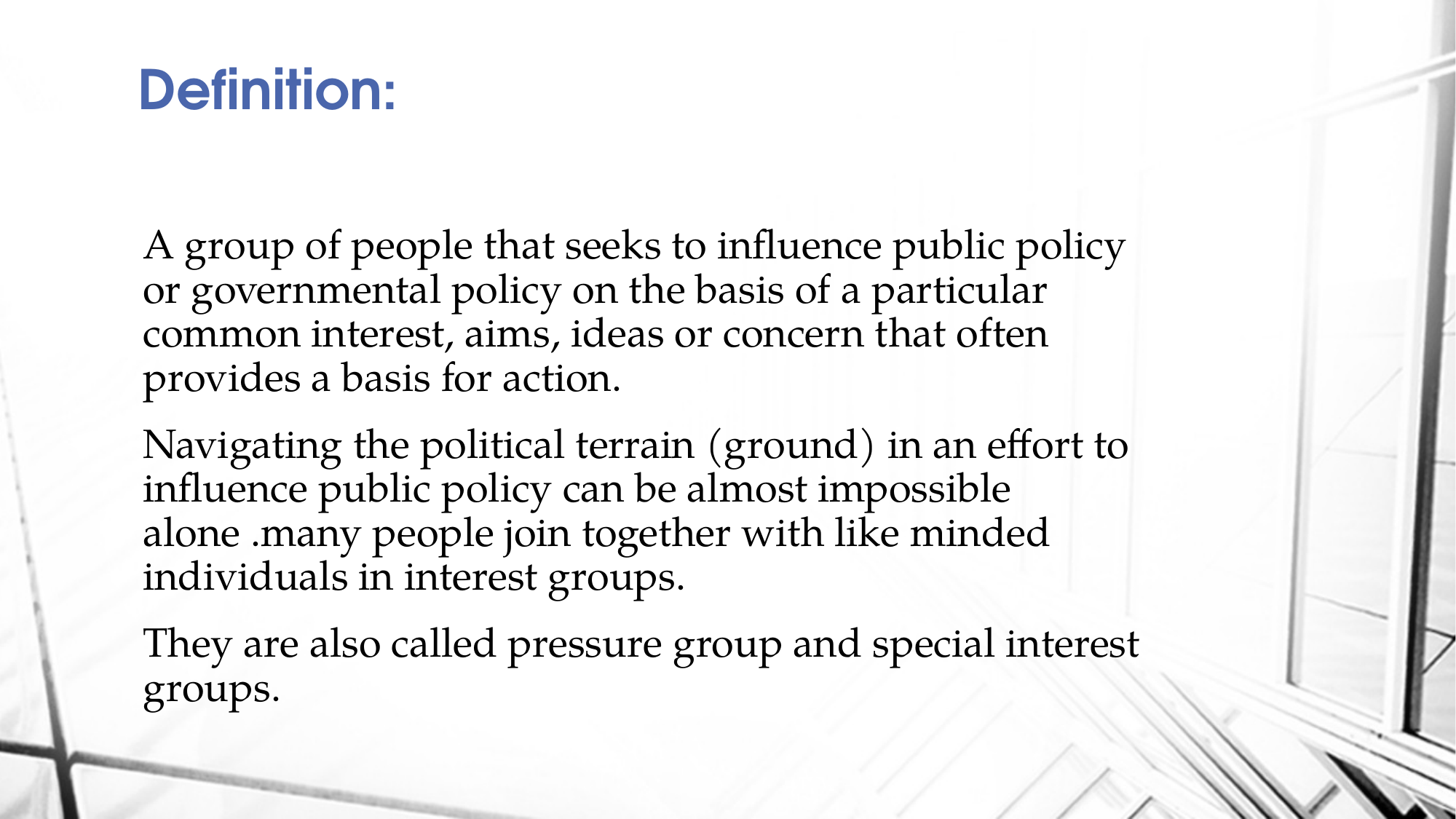

# Definition:
A group of people that seeks to influence public policy or governmental policy on the basis of a particular common interest, aims, ideas or concern that often provides a basis for action.
Navigating the political terrain (ground) in an effort to influence public policy can be almost impossible alone .many people join together with like minded individuals in interest groups.
They are also called pressure group and special interest groups.